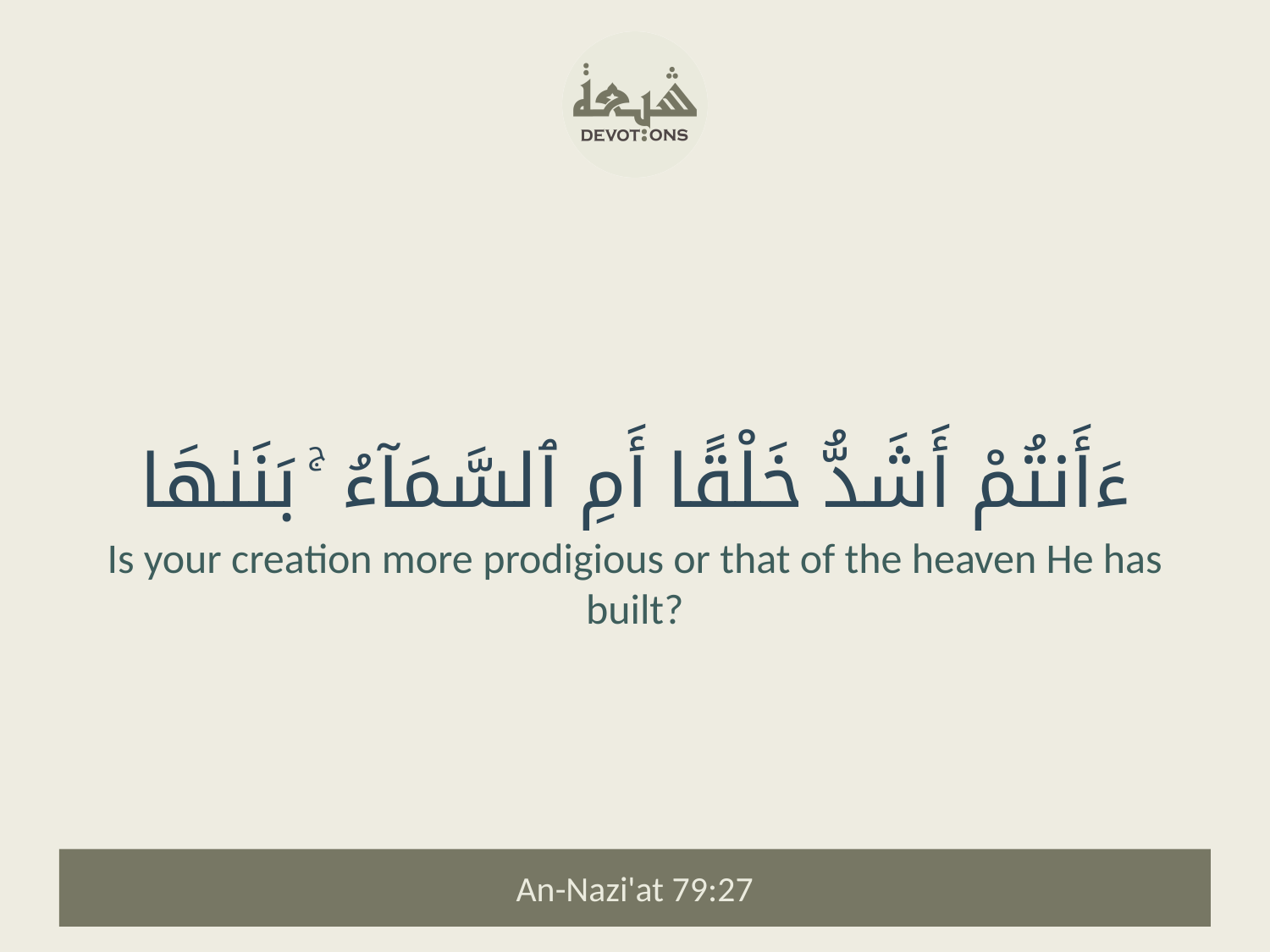

ءَأَنتُمْ أَشَدُّ خَلْقًا أَمِ ٱلسَّمَآءُ ۚ بَنَىٰهَا
Is your creation more prodigious or that of the heaven He has built?
An-Nazi'at 79:27